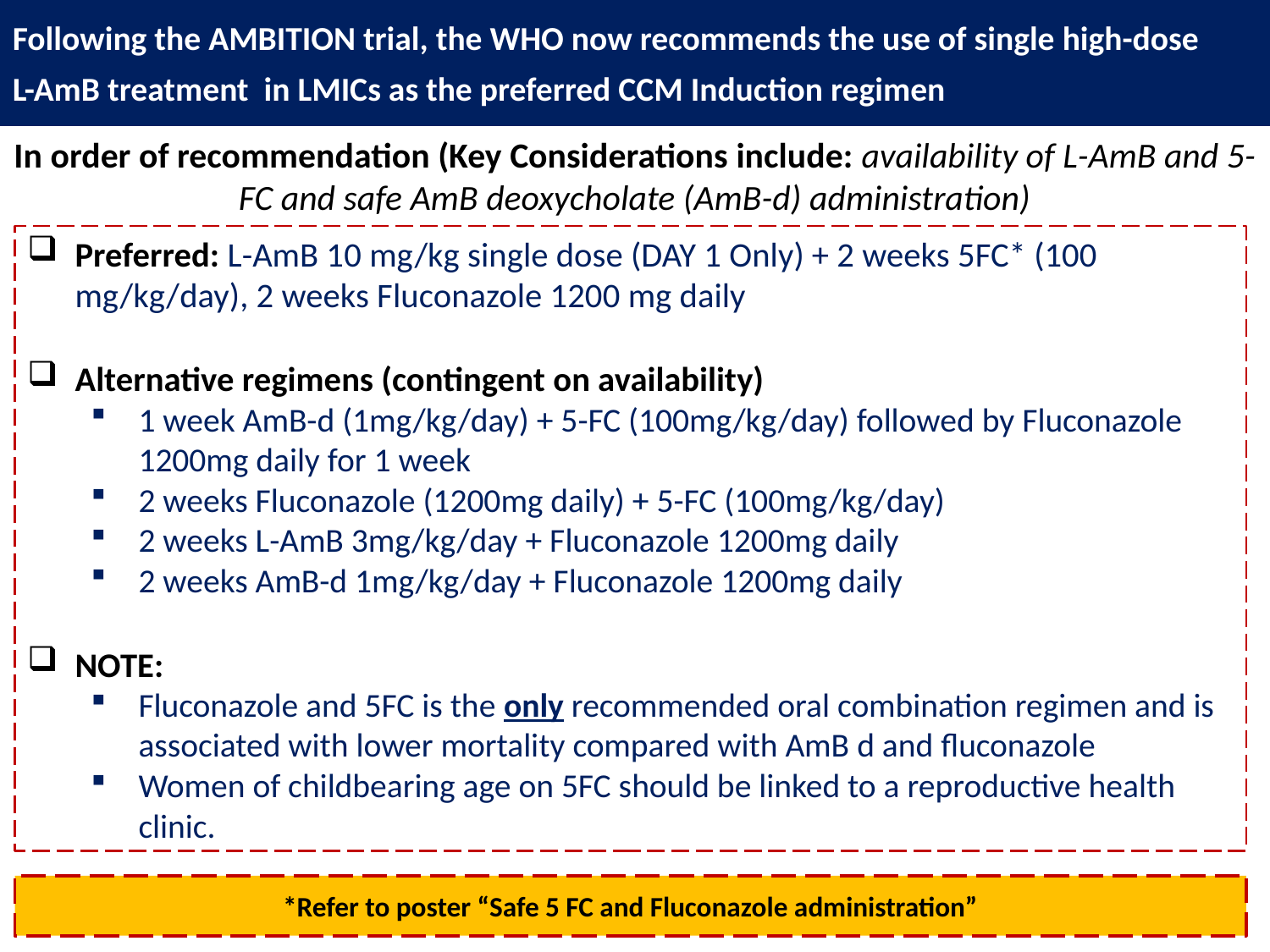

Following the AMBITION trial, the WHO now recommends the use of single high-dose
L-AmB treatment  in LMICs as the preferred CCM Induction regimen
In order of recommendation (Key Considerations include: availability of L-AmB and 5-FC and safe AmB deoxycholate (AmB-d) administration)
Preferred: L-AmB 10 mg/kg single dose (DAY 1 Only) + 2 weeks 5FC* (100 mg/kg/day), 2 weeks Fluconazole 1200 mg daily

Alternative regimens (contingent on availability)
1 week AmB-d (1mg/kg/day) + 5-FC (100mg/kg/day) followed by Fluconazole 1200mg daily for 1 week
2 weeks Fluconazole (1200mg daily) + 5-FC (100mg/kg/day)
2 weeks L-AmB 3mg/kg/day + Fluconazole 1200mg daily
2 weeks AmB-d 1mg/kg/day + Fluconazole 1200mg daily

NOTE:
Fluconazole and 5FC is the only recommended oral combination regimen and is associated with lower mortality compared with AmB d and fluconazole
Women of childbearing age on 5FC should be linked to a reproductive health clinic.
*Refer to poster “Safe 5 FC and Fluconazole administration”